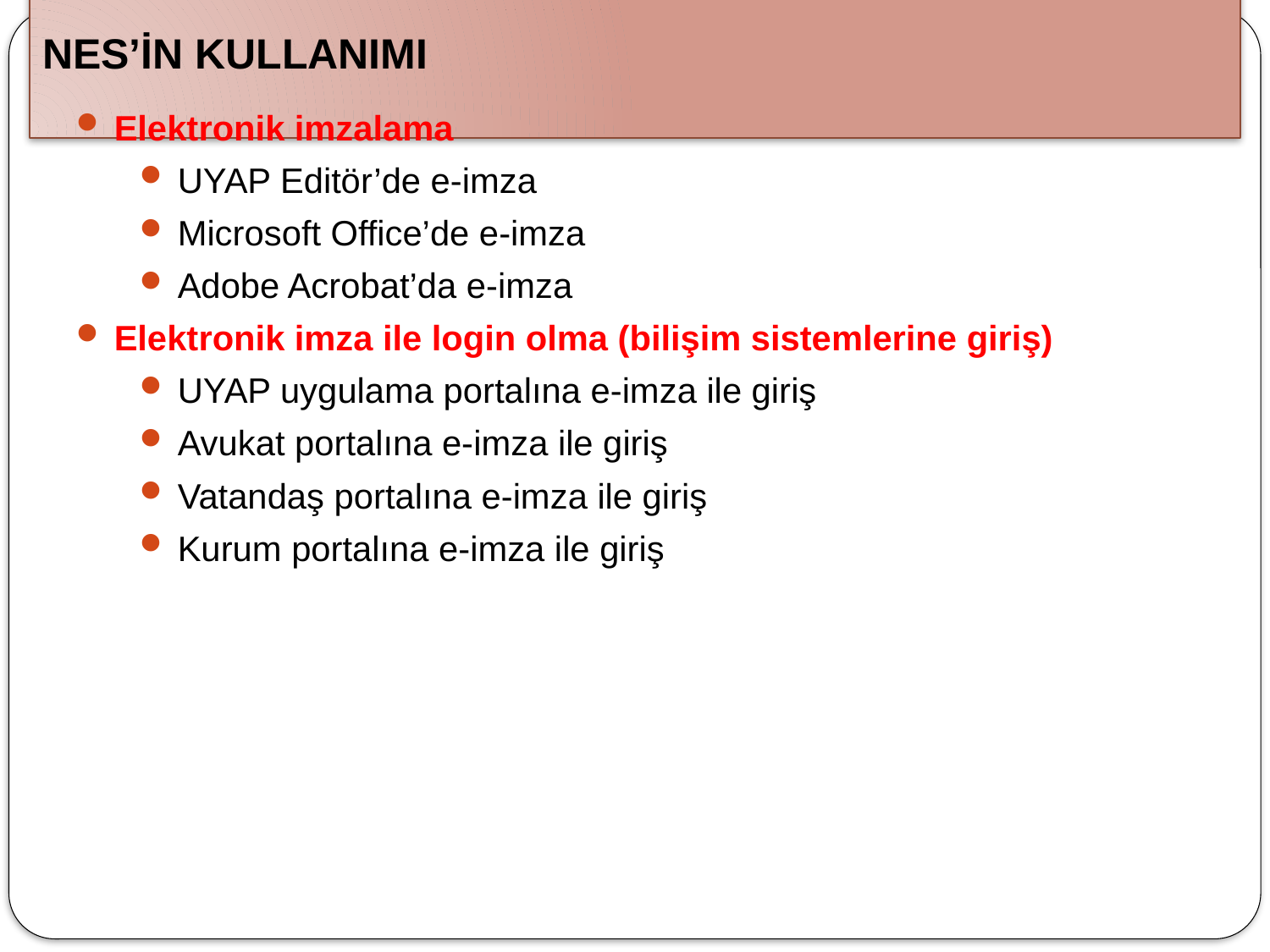

# NES’İN KULLANIMI
Elektronik imzalama
UYAP Editör’de e-imza
Microsoft Office’de e-imza
Adobe Acrobat’da e-imza
Elektronik imza ile login olma (bilişim sistemlerine giriş)
UYAP uygulama portalına e-imza ile giriş
Avukat portalına e-imza ile giriş
Vatandaş portalına e-imza ile giriş
Kurum portalına e-imza ile giriş